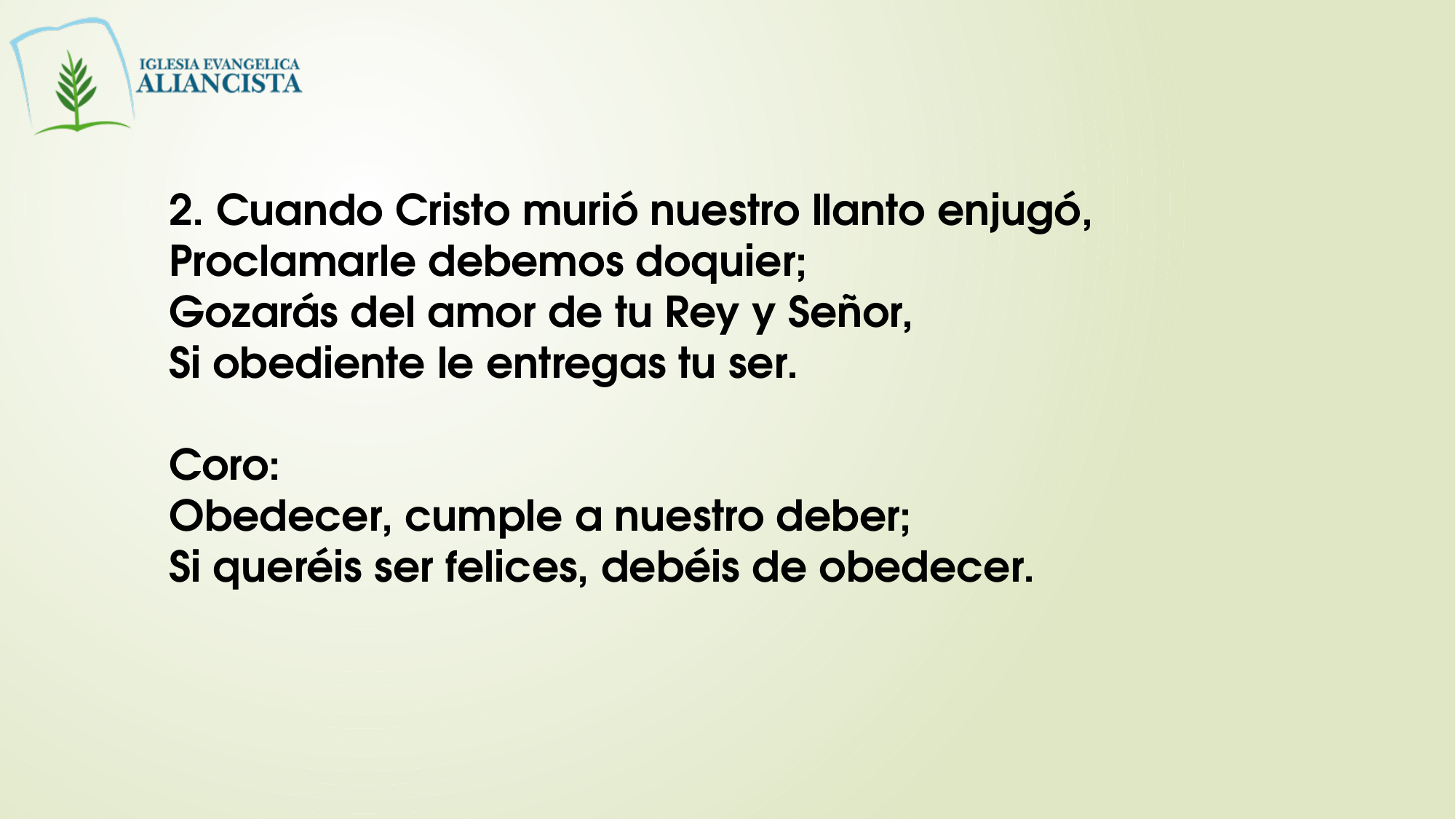

2. Cuando Cristo murió nuestro llanto enjugó,
Proclamarle debemos doquier;
Gozarás del amor de tu Rey y Señor,
Si obediente le entregas tu ser.

Coro:
Obedecer, cumple a nuestro deber;
Si queréis ser felices, debéis de obedecer.